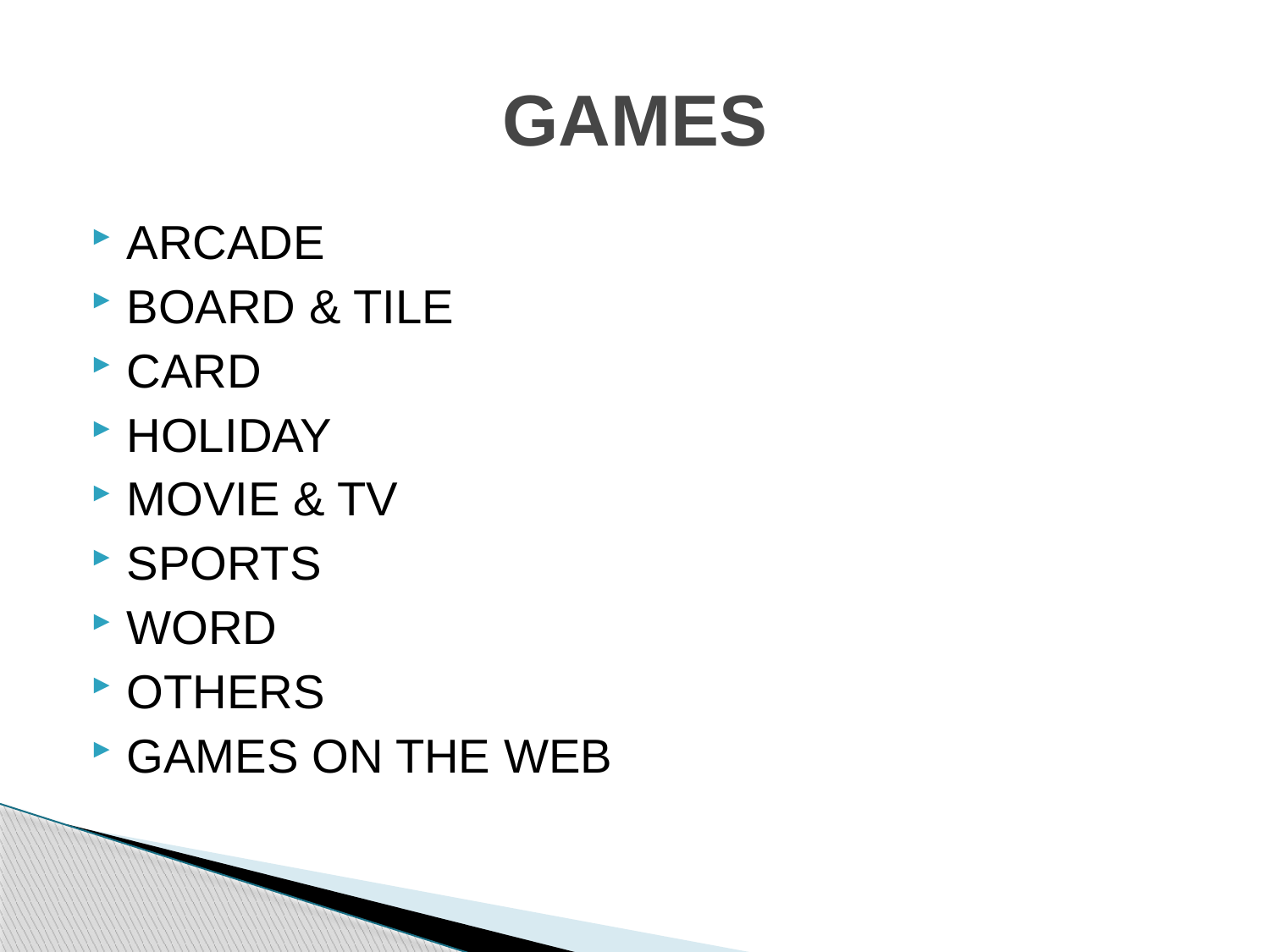

# GAMES
ARCADE
BOARD & TILE
CARD
HOLIDAY
MOVIE & TV
SPORTS
WORD
OTHERS
GAMES ON THE WEB